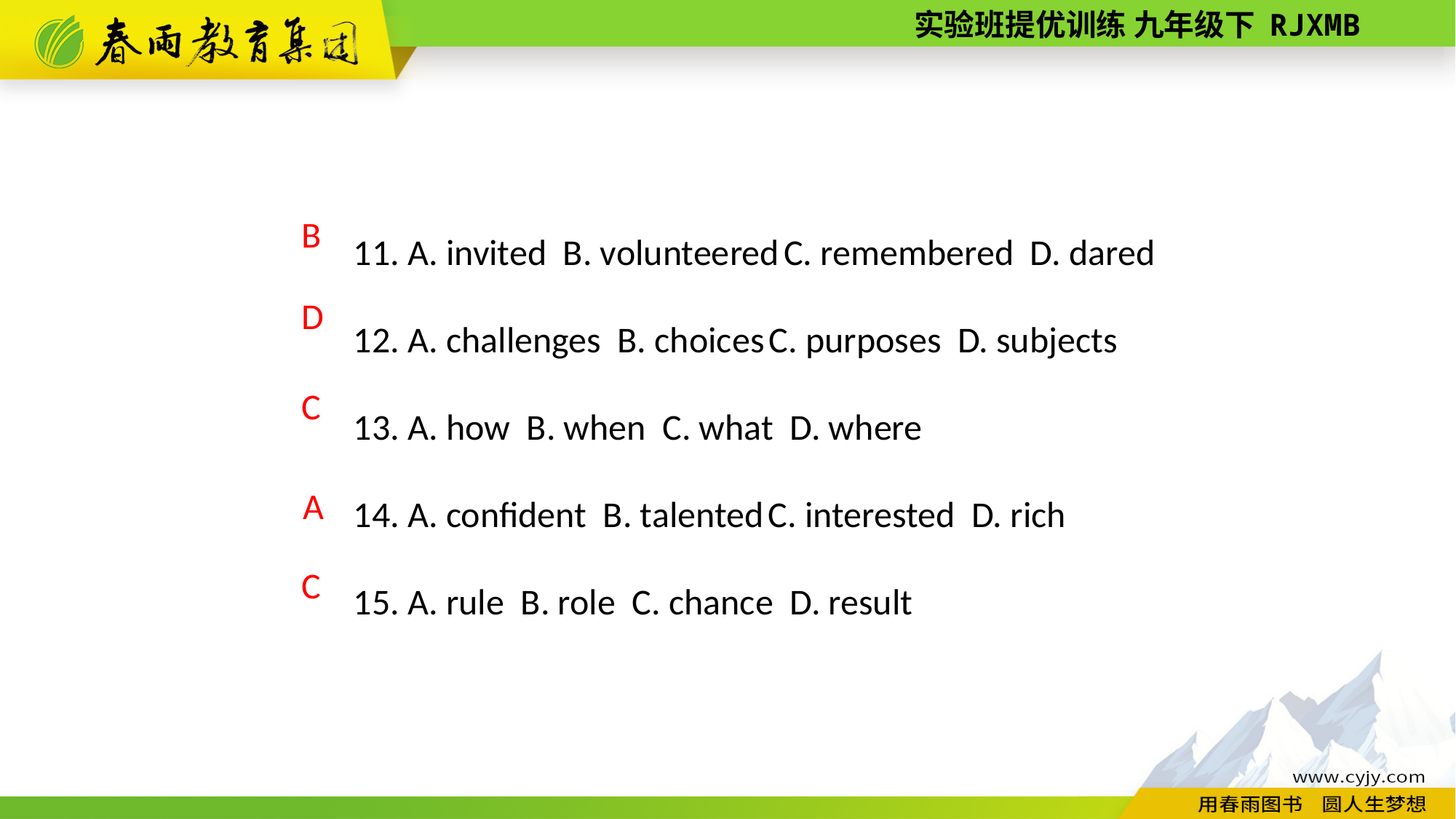

11. A. invited  B. volunteered C. remembered  D. dared
12. A. challenges  B. choices C. purposes  D. subjects
13. A. how  B. when  C. what  D. where
14. A. confident  B. talented C. interested  D. rich
15. A. rule  B. role  C. chance  D. result
B
D
C
A
C